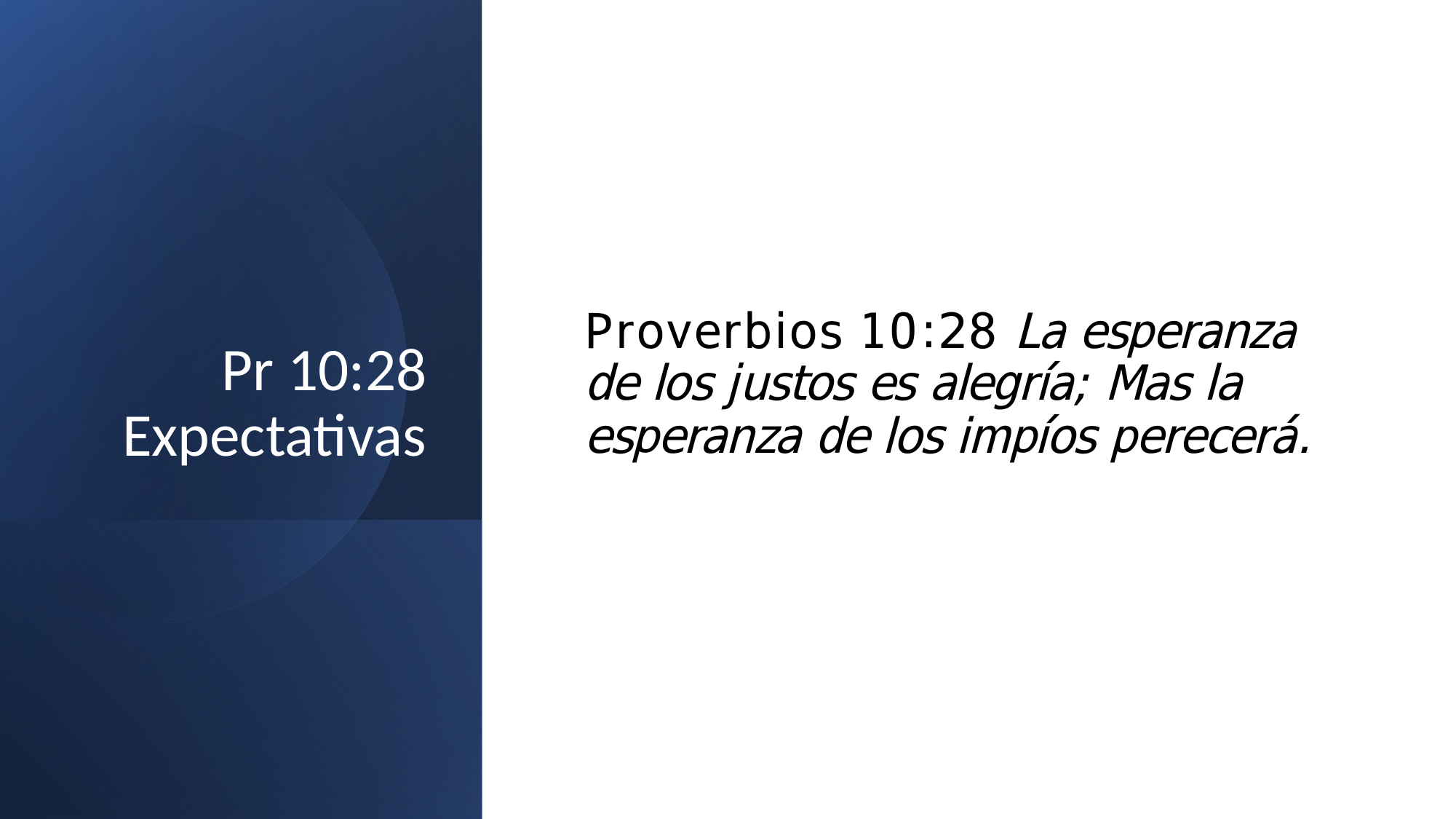

# Pr 10:28 Expectativas
Proverbios 10:28 La esperanza de los justos es alegría; Mas la esperanza de los impíos perecerá.